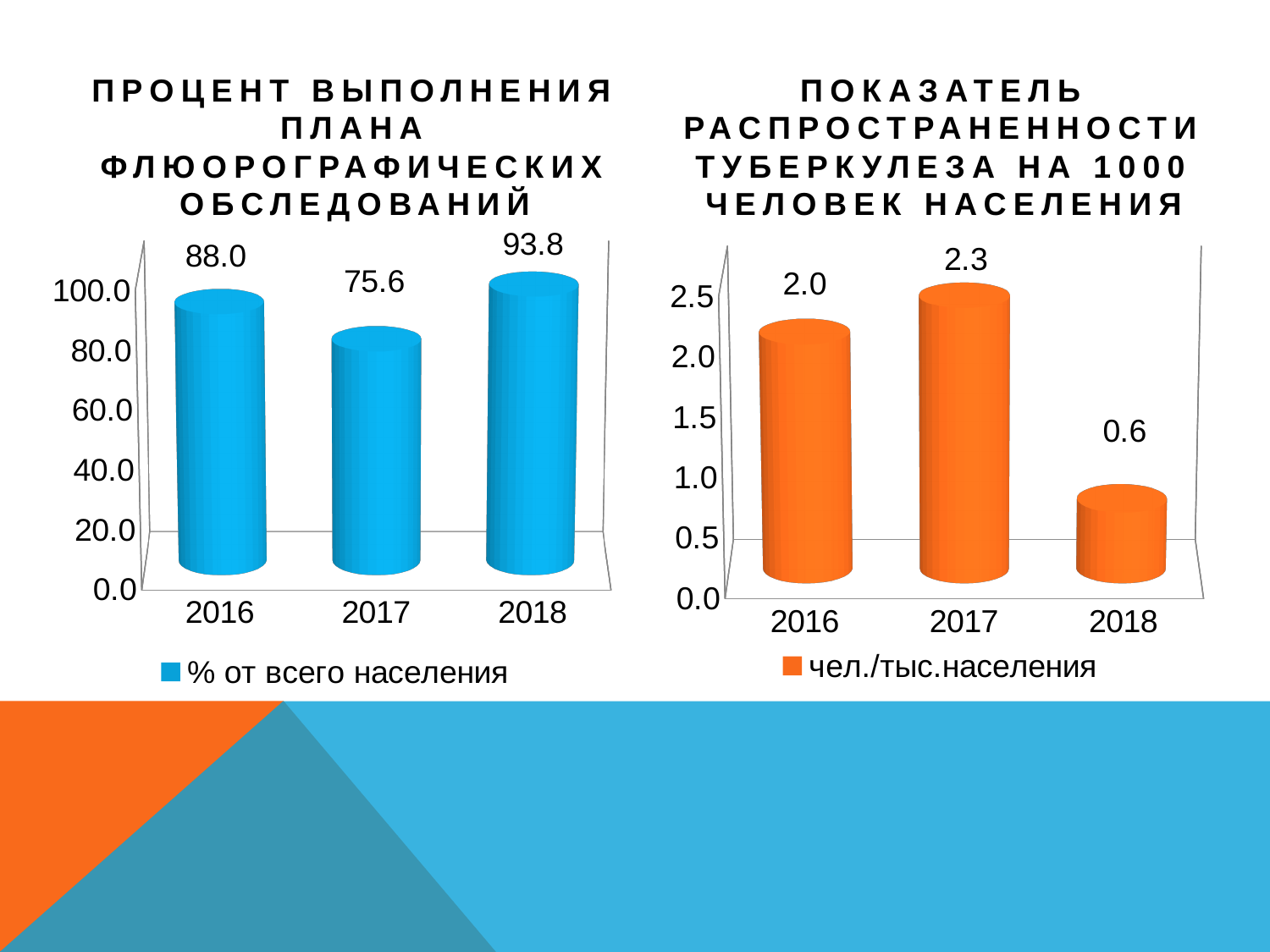

Процент выполнения плана флюорографических обследований
Показатель распространенности туберкулеза на 1000 человек населения

[unsupported chart]

[unsupported chart]